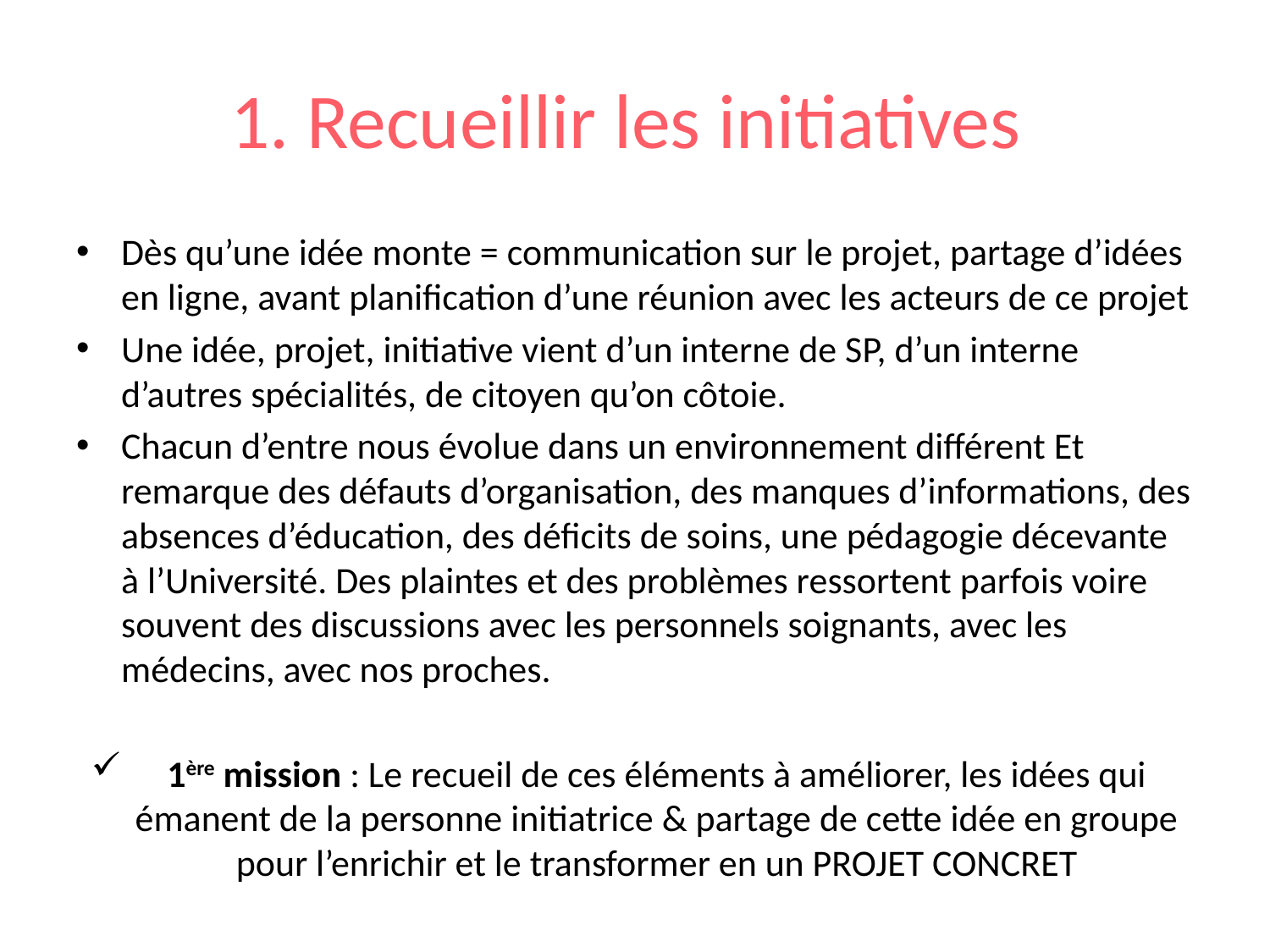

# 1. Recueillir les initiatives
Dès qu’une idée monte = communication sur le projet, partage d’idées en ligne, avant planification d’une réunion avec les acteurs de ce projet
Une idée, projet, initiative vient d’un interne de SP, d’un interne d’autres spécialités, de citoyen qu’on côtoie.
Chacun d’entre nous évolue dans un environnement différent Et remarque des défauts d’organisation, des manques d’informations, des absences d’éducation, des déficits de soins, une pédagogie décevante à l’Université. Des plaintes et des problèmes ressortent parfois voire souvent des discussions avec les personnels soignants, avec les médecins, avec nos proches.

1ère mission : Le recueil de ces éléments à améliorer, les idées qui émanent de la personne initiatrice & partage de cette idée en groupe pour l’enrichir et le transformer en un PROJET CONCRET